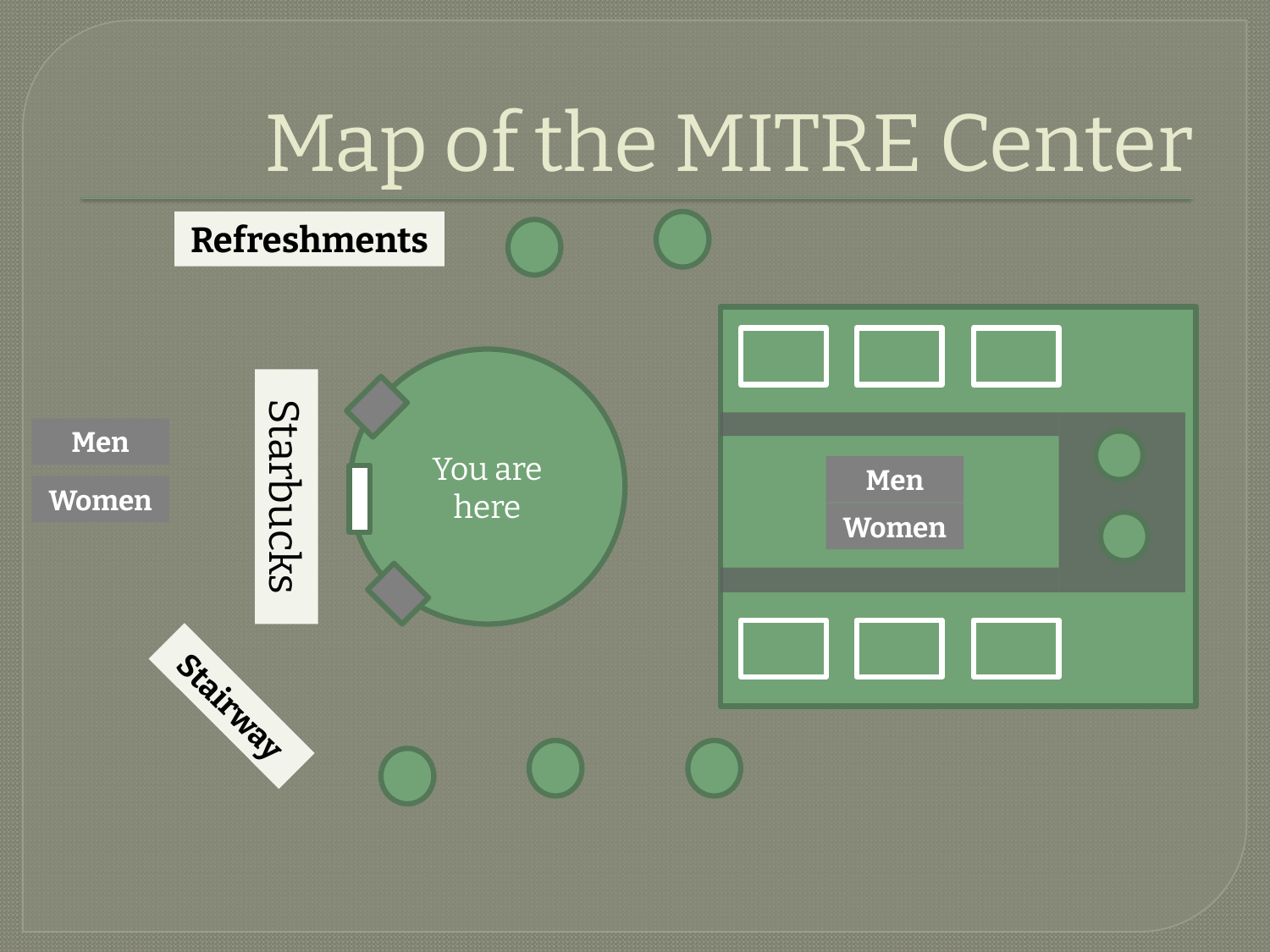

# Map of the MITRE Center
Refreshments

You are here

Men

Men
Starbucks

Women
Women

Stairway